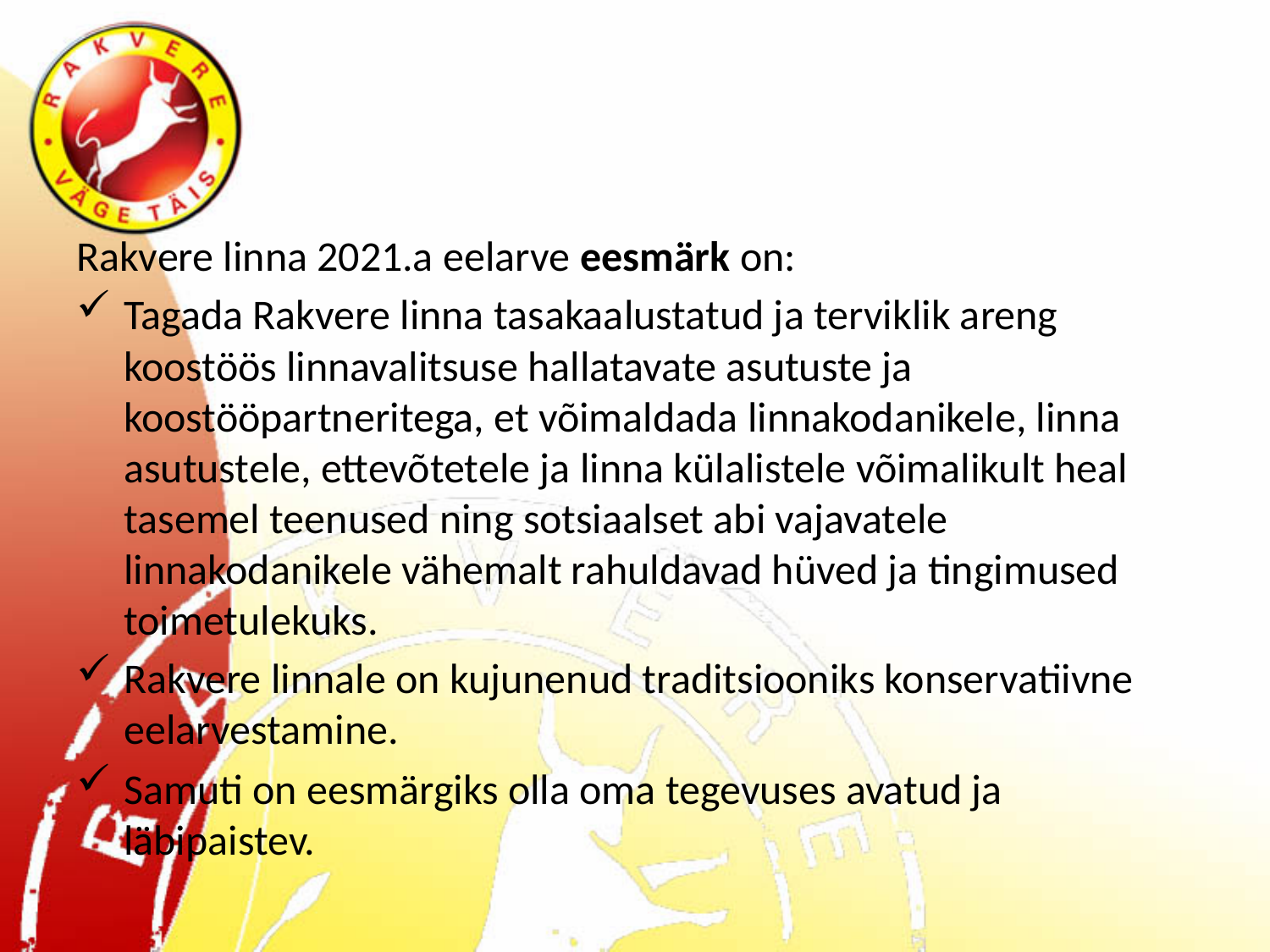

#
Rakvere linna 2021.a eelarve eesmärk on:
Tagada Rakvere linna tasakaalustatud ja terviklik areng koostöös linnavalitsuse hallatavate asutuste ja koostööpartneritega, et võimaldada linnakodanikele, linna asutustele, ettevõtetele ja linna külalistele võimalikult heal tasemel teenused ning sotsiaalset abi vajavatele linnakodanikele vähemalt rahuldavad hüved ja tingimused toimetulekuks.
Rakvere linnale on kujunenud traditsiooniks konservatiivne eelarvestamine.
Samuti on eesmärgiks olla oma tegevuses avatud ja läbipaistev.